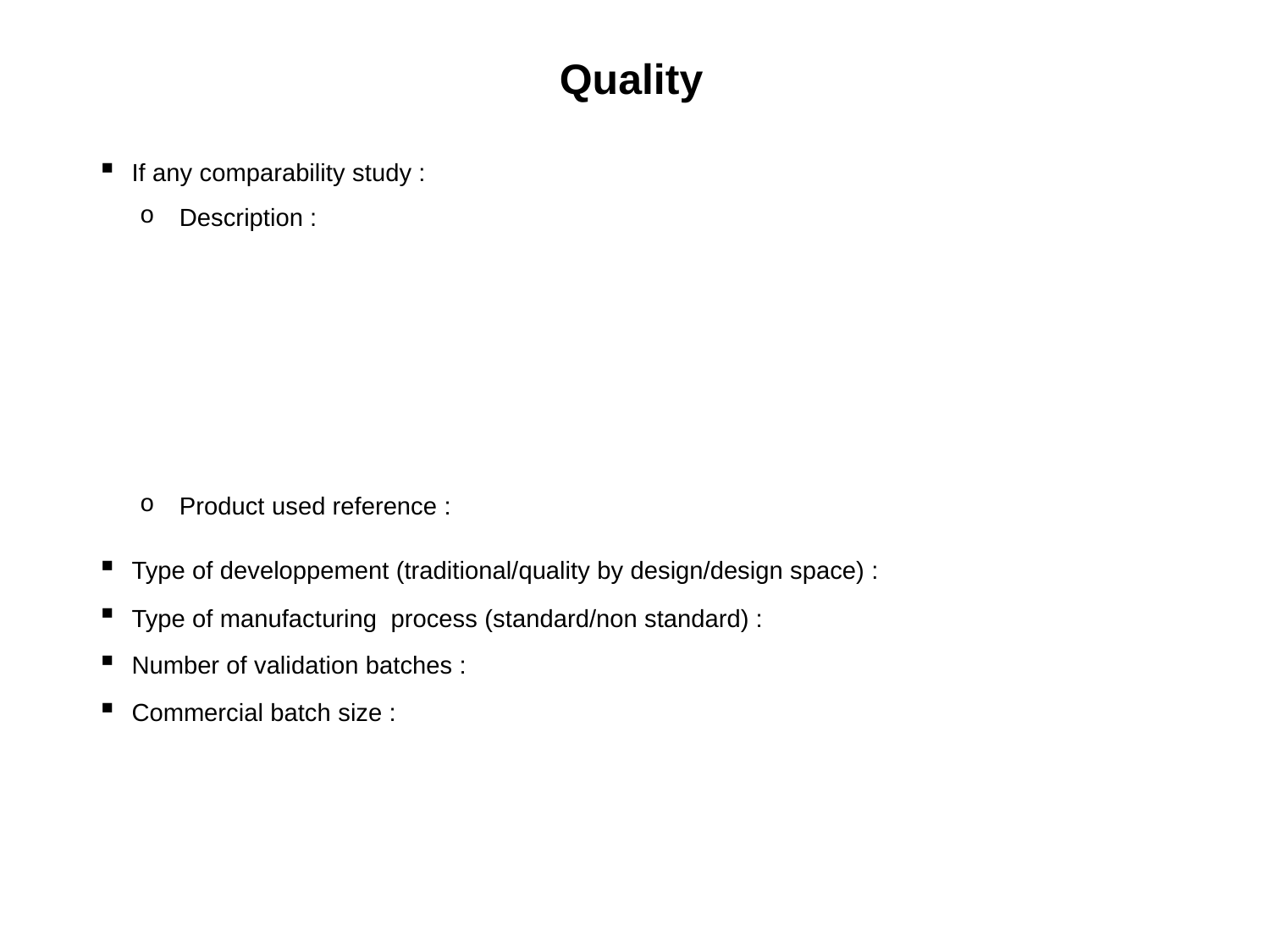

# Quality
If any comparability study :
Description :

Product used reference :
Type of developpement (traditional/quality by design/design space) :
Type of manufacturing  process (standard/non standard) :
Number of validation batches :
Commercial batch size :

14